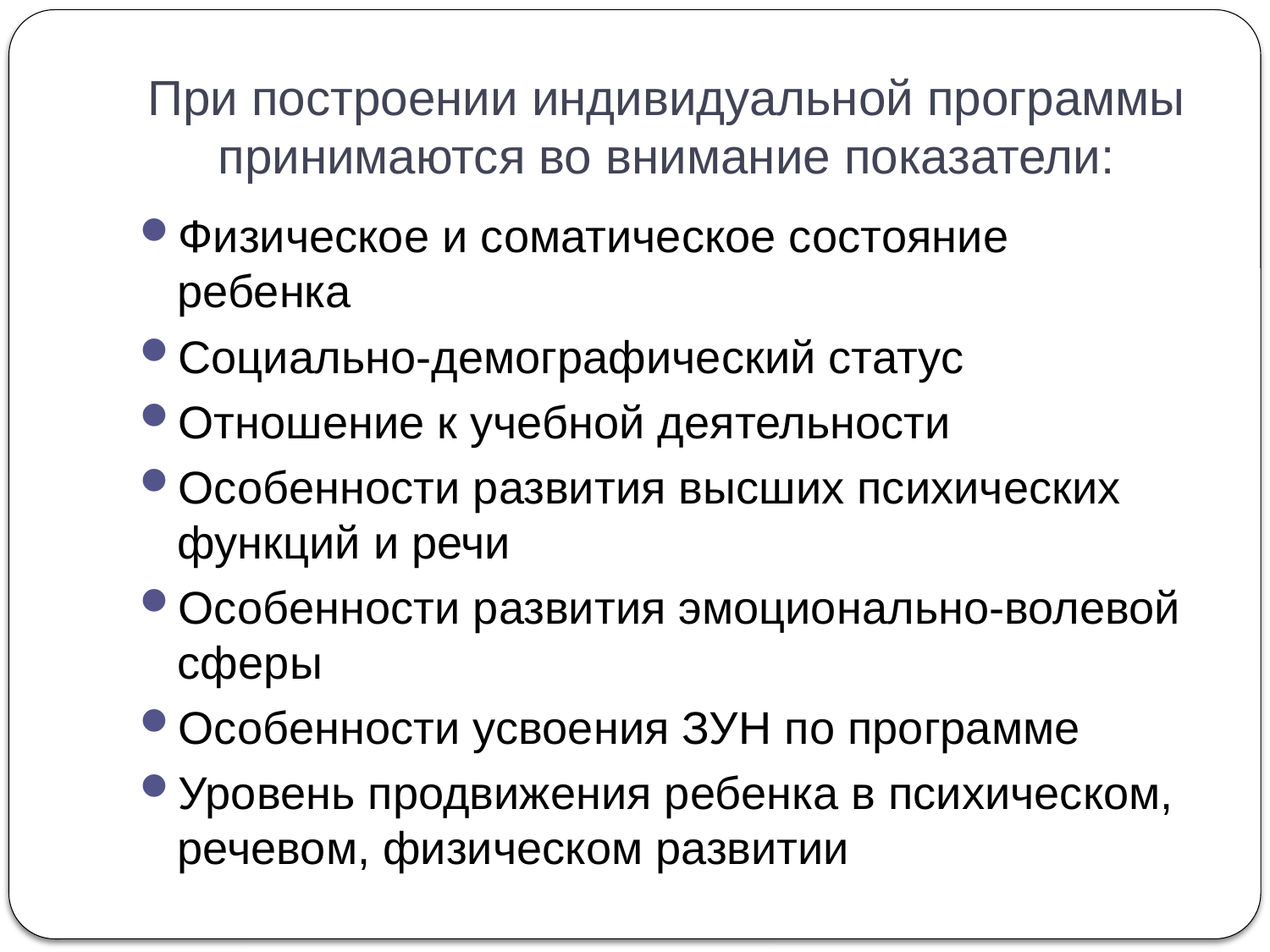

# При построении индивидуальной программы принимаются во внимание показатели:
Физическое и соматическое состояние ребенка
Социально-демографический статус
Отношение к учебной деятельности
Особенности развития высших психических функций и речи
Особенности развития эмоционально-волевой сферы
Особенности усвоения ЗУН по программе
Уровень продвижения ребенка в психическом, речевом, физическом развитии